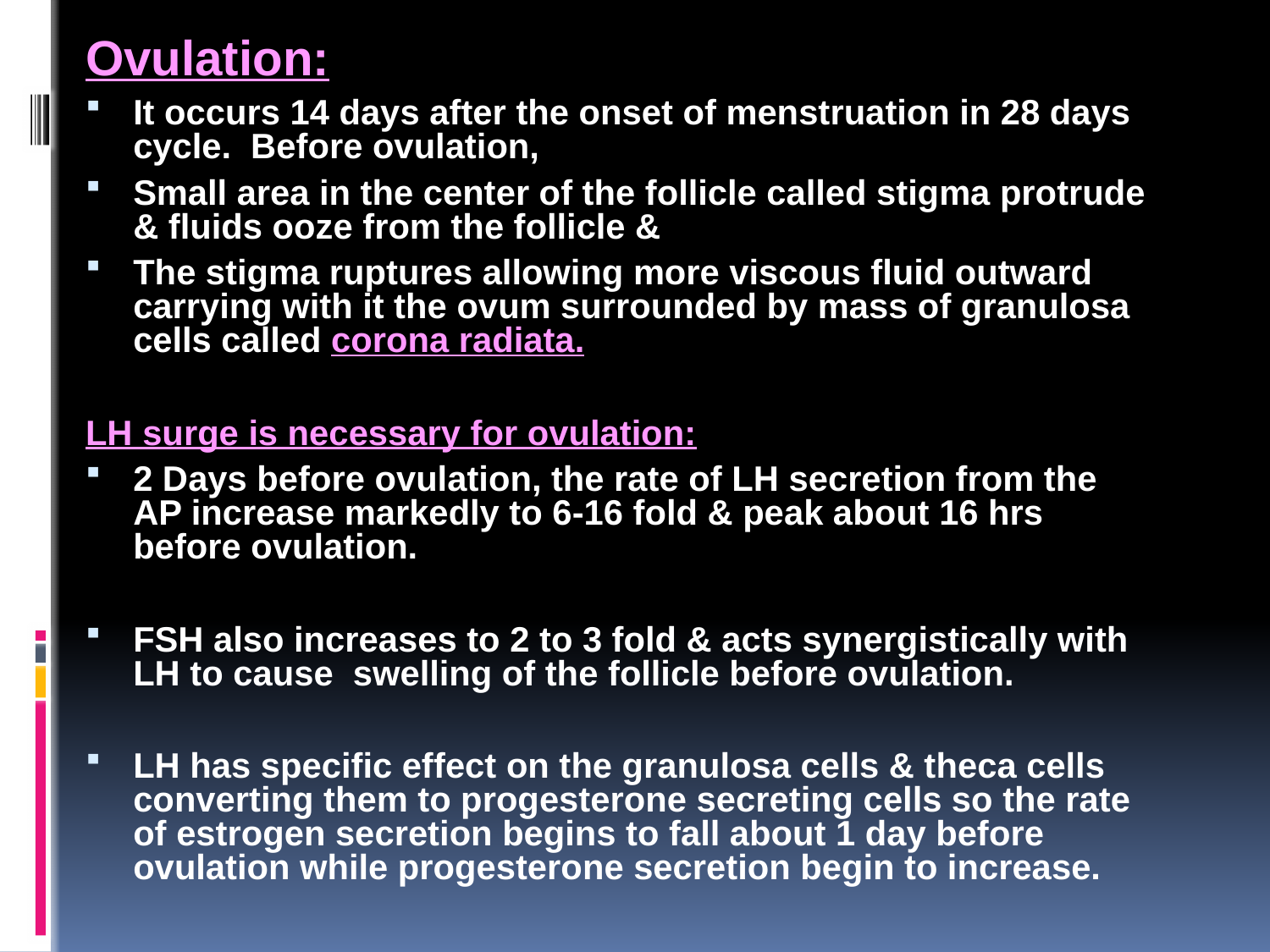

Ovulation:
It occurs 14 days after the onset of menstruation in 28 days cycle.  Before ovulation,
Small area in the center of the follicle called stigma protrude & fluids ooze from the follicle &
The stigma ruptures allowing more viscous fluid outward carrying with it the ovum surrounded by mass of granulosa  cells called corona radiata.

LH surge is necessary for ovulation:
2 Days before ovulation, the rate of LH secretion from the AP increase markedly to 6-16 fold & peak about 16 hrs before ovulation.

FSH also increases to 2 to 3 fold & acts synergistically with LH to cause  swelling of the follicle before ovulation.

LH has specific effect on the granulosa cells & theca cells converting them to progesterone secreting cells so the rate of estrogen secretion begins to fall about 1 day before ovulation while progesterone secretion begin to increase.